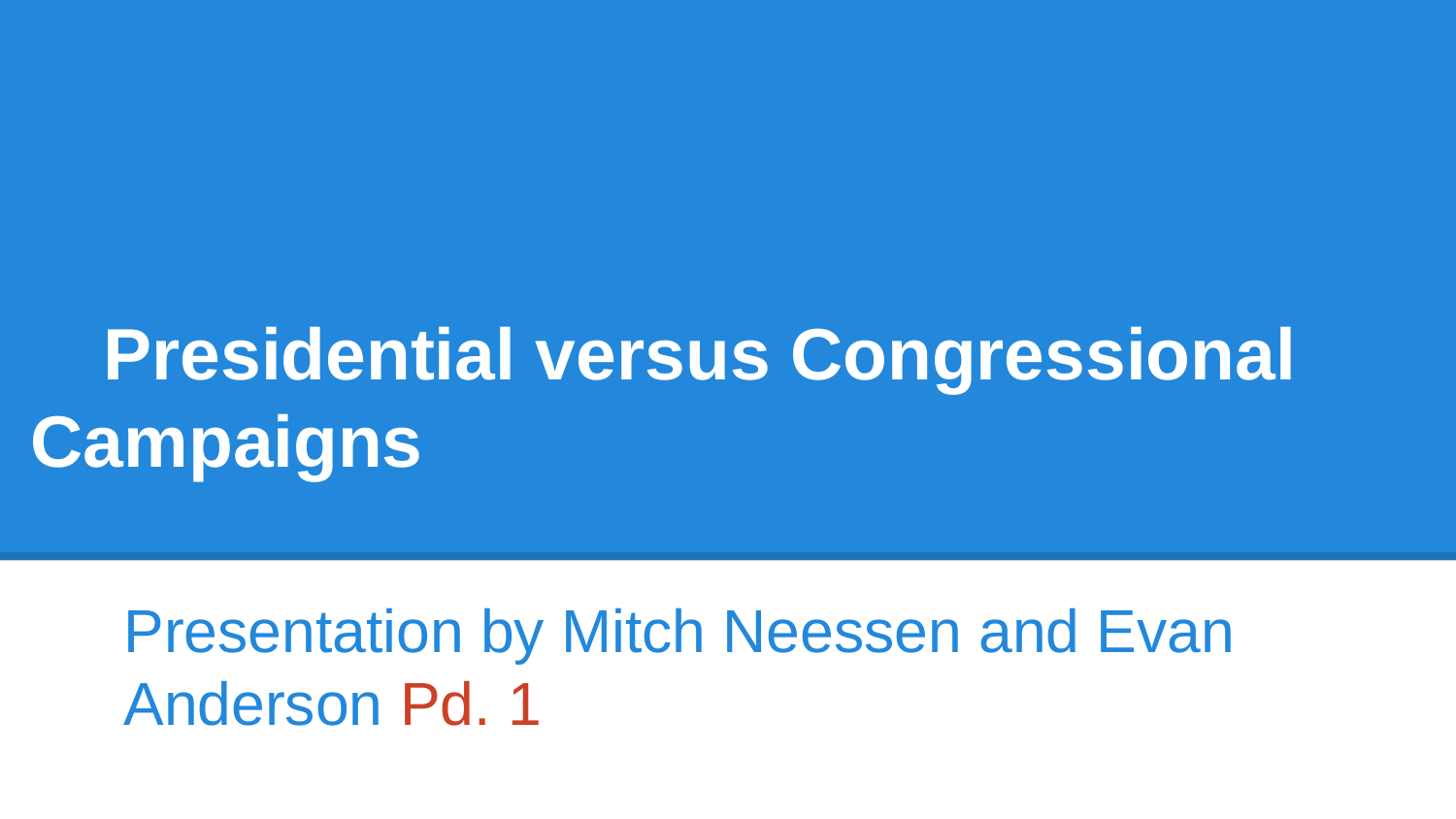

# Presidential versus Congressional Campaigns
Presentation by Mitch Neessen and Evan Anderson Pd. 1